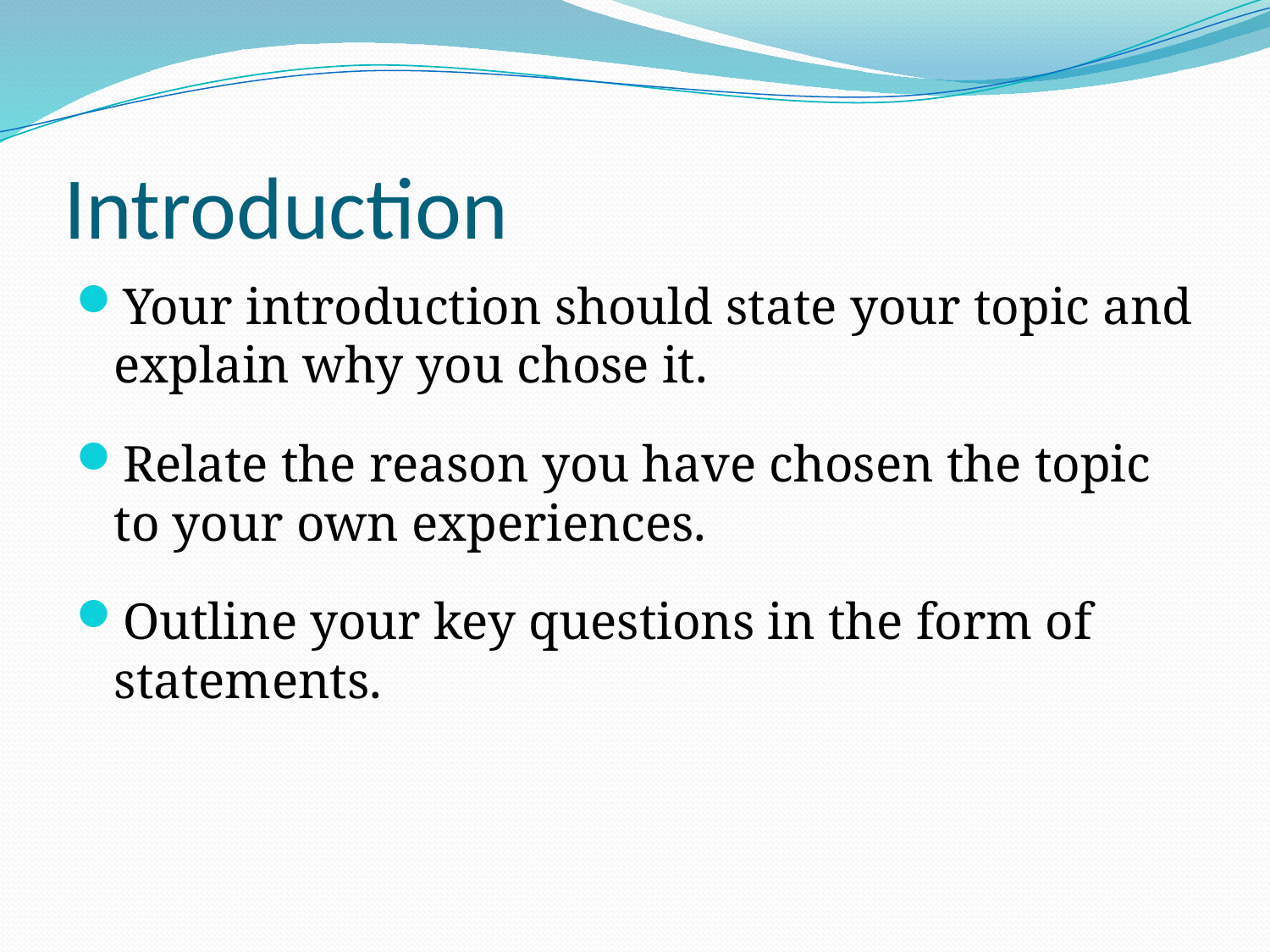

# Introduction
Your introduction should state your topic and explain why you chose it.

Relate the reason you have chosen the topic to your own experiences.

Outline your key questions in the form of statements.